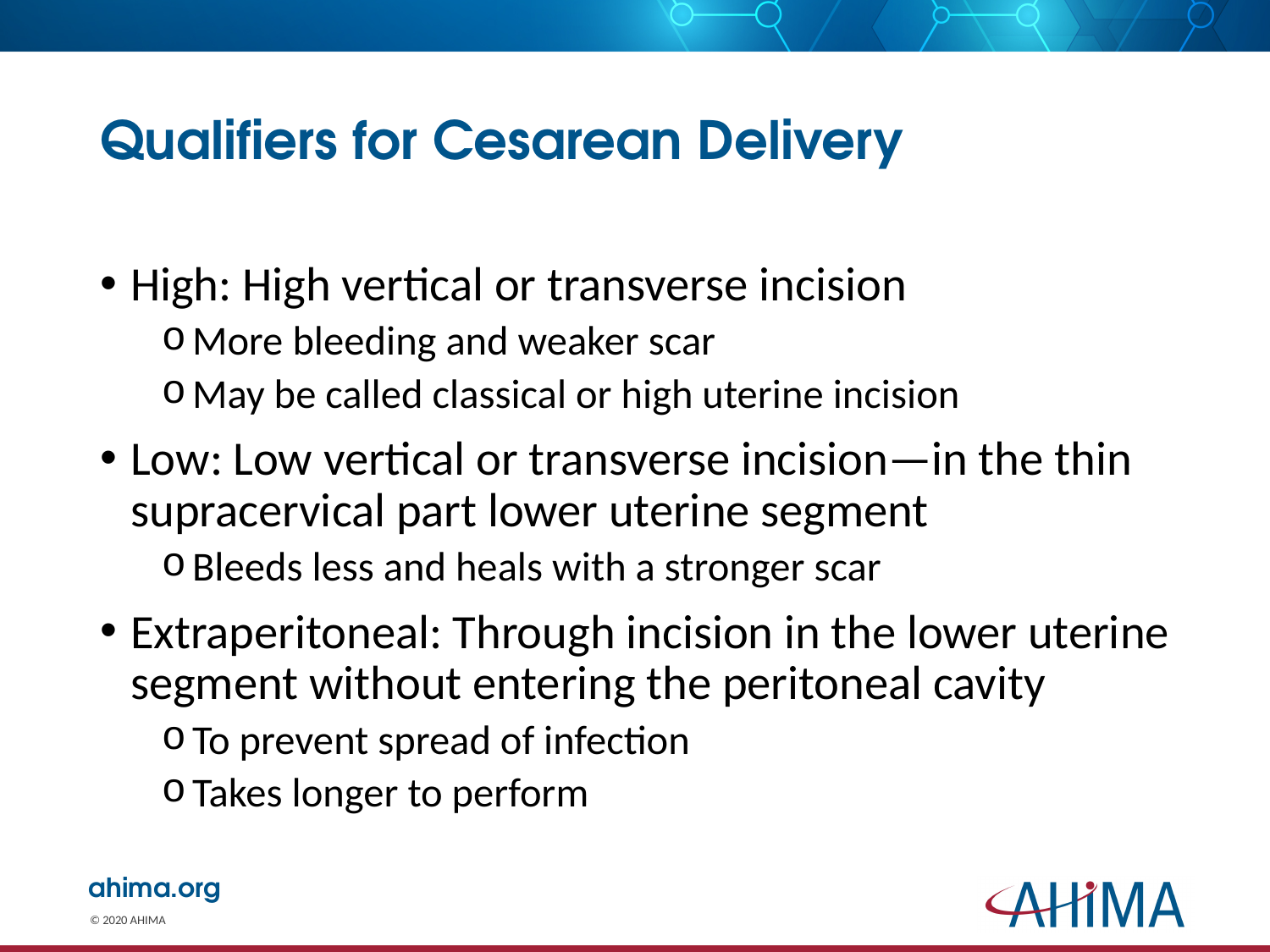

# Qualifiers for Cesarean Delivery
High: High vertical or transverse incision
More bleeding and weaker scar
May be called classical or high uterine incision
Low: Low vertical or transverse incision—in the thin supracervical part lower uterine segment
Bleeds less and heals with a stronger scar
Extraperitoneal: Through incision in the lower uterine segment without entering the peritoneal cavity
To prevent spread of infection
Takes longer to perform